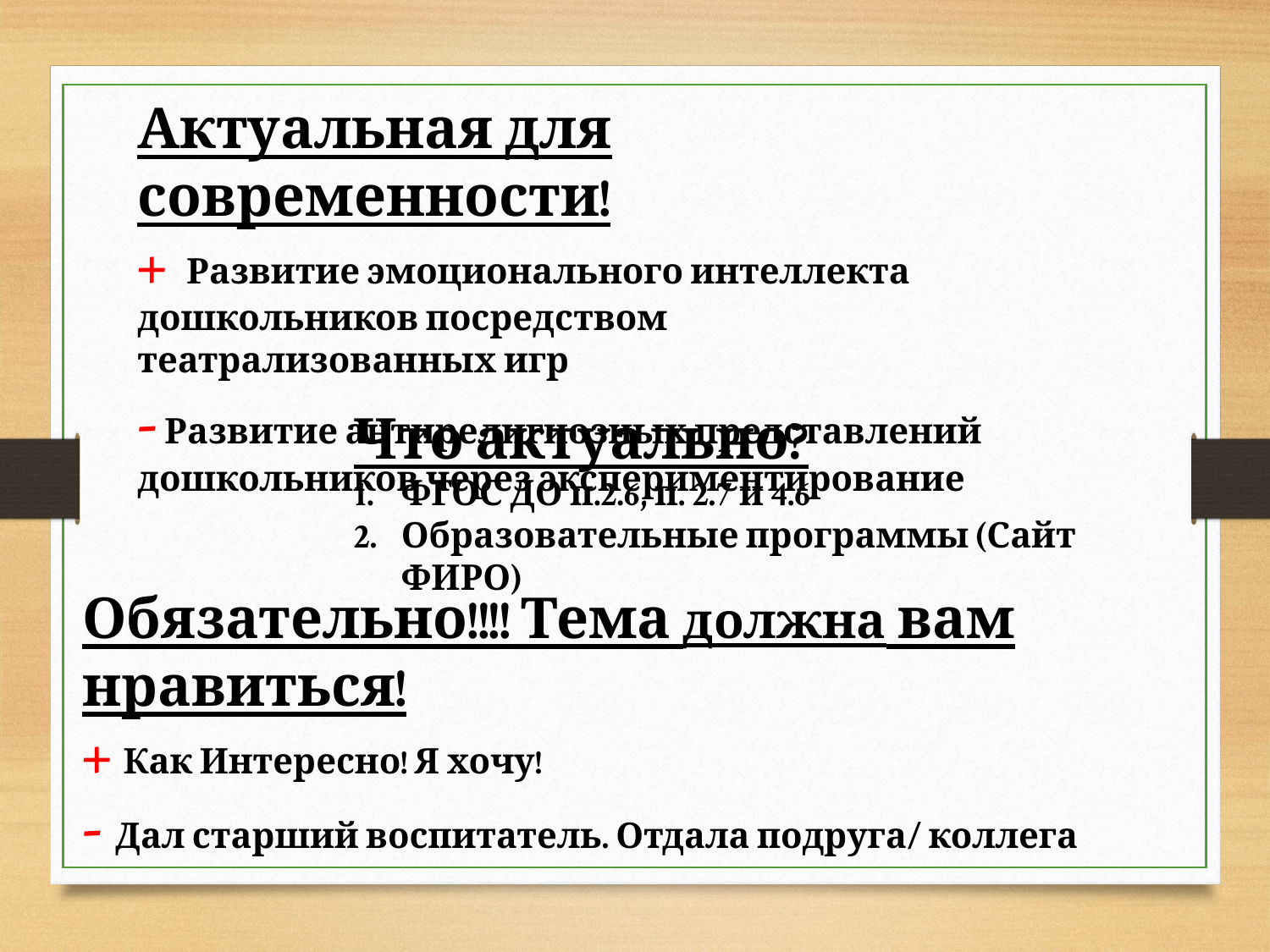

Актуальная для современности!
+  Развитие эмоционального интеллекта дошкольников посредством театрализованных игр
- Развитие антирелигиозных представлений дошкольников через экспериментирование
Что актуально?
ФГОС ДО п.2.6, п. 2.7 и 4.6
Образовательные программы (Сайт ФИРО)
Обязательно!!!! Тема должна вам нравиться!
+ Как Интересно! Я хочу!
- Дал старший воспитатель. Отдала подруга/ коллега